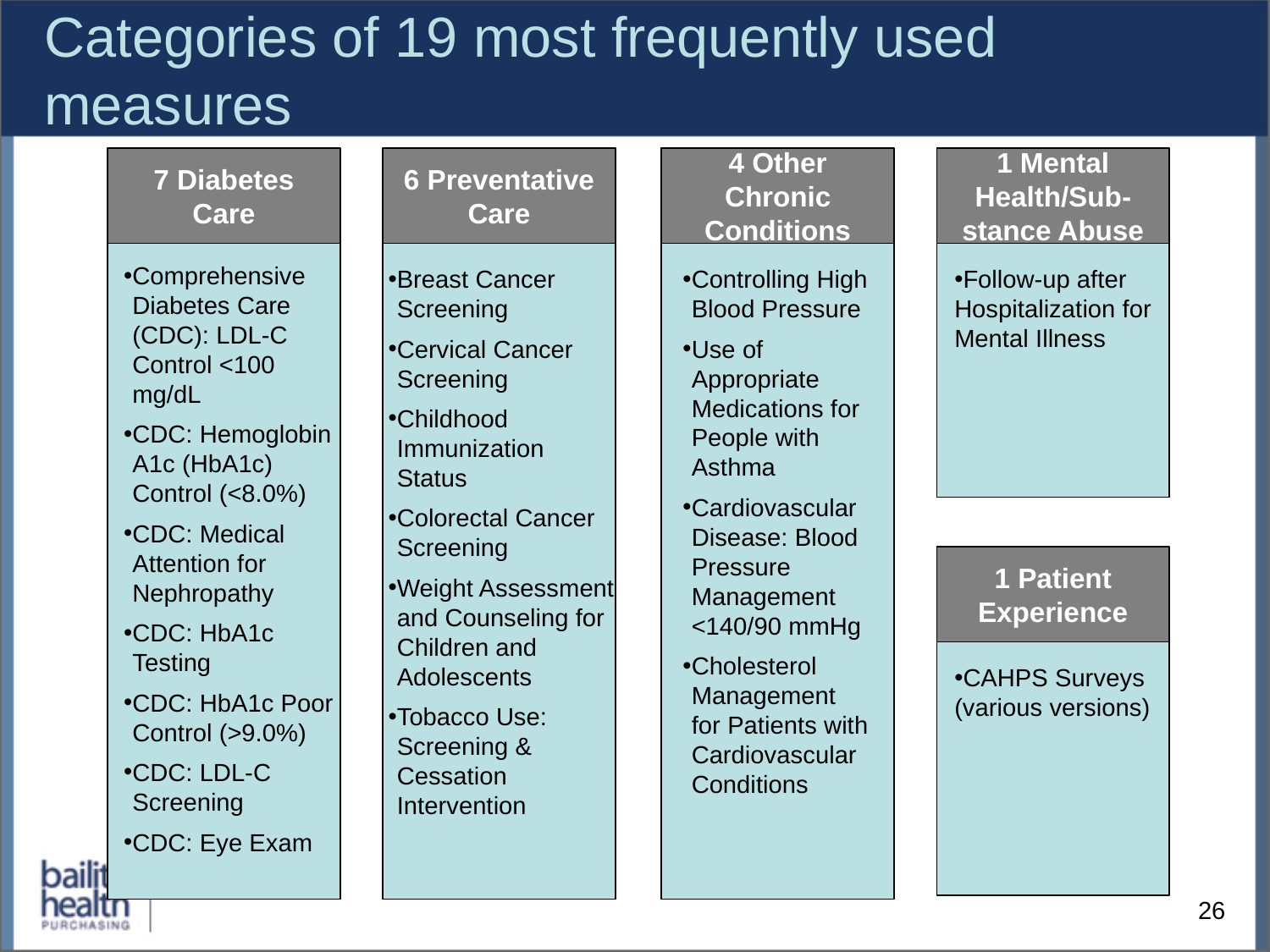

# Categories of 19 most frequently used measures
7 Diabetes Care
6 Preventative Care
4 Other Chronic Conditions
1 Mental Health/Sub-stance Abuse

Comprehensive Diabetes Care (CDC): LDL-C Control <100 mg/dL
CDC: Hemoglobin A1c (HbA1c) Control (<8.0%)
CDC: Medical Attention for Nephropathy
CDC: HbA1c Testing
CDC: HbA1c Poor Control (>9.0%)
CDC: LDL-C Screening
CDC: Eye Exam
Breast Cancer Screening
Cervical Cancer Screening
Childhood Immunization Status
Colorectal Cancer Screening
Weight Assessment and Counseling for Children and Adolescents
Tobacco Use: Screening & Cessation Intervention
Controlling High Blood Pressure
Use of Appropriate Medications for People with Asthma
Cardiovascular Disease: Blood Pressure Management <140/90 mmHg
Cholesterol Management for Patients with Cardiovascular Conditions

Follow-up after Hospitalization for Mental Illness

1 Patient Experience

CAHPS Surveys
(various versions)

26